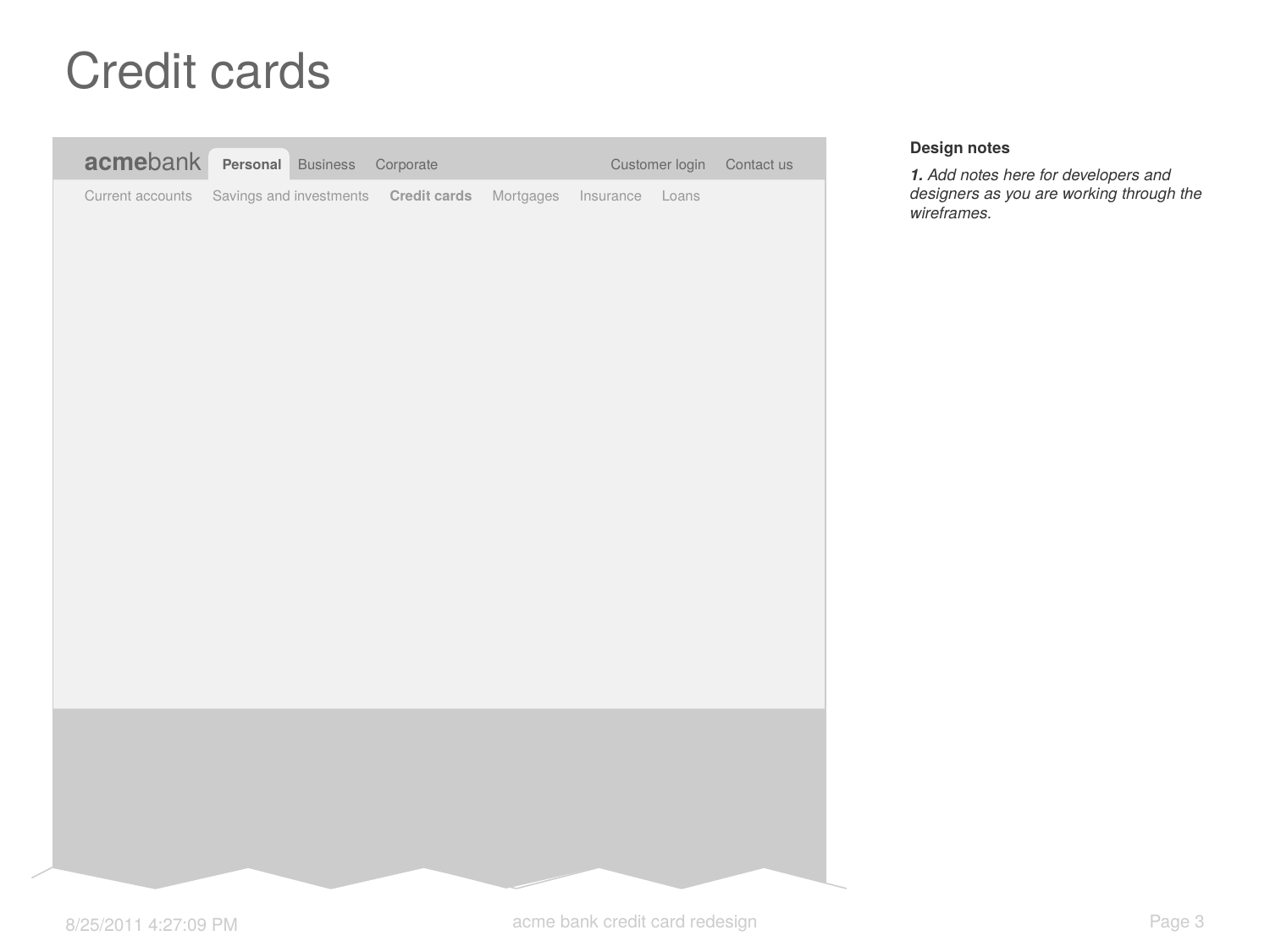

# Credit cards

Design notes
1. Add notes here for developers and designers as you are working through the wireframes.
acmebank

Personal    Business     Corporate
Customer login     Contact us

Current accounts     Savings and investments     Credit cards     Mortgages     Insurance     Loans

8/25/2011 4:27:09 PM
acme bank credit card redesign
Page 3